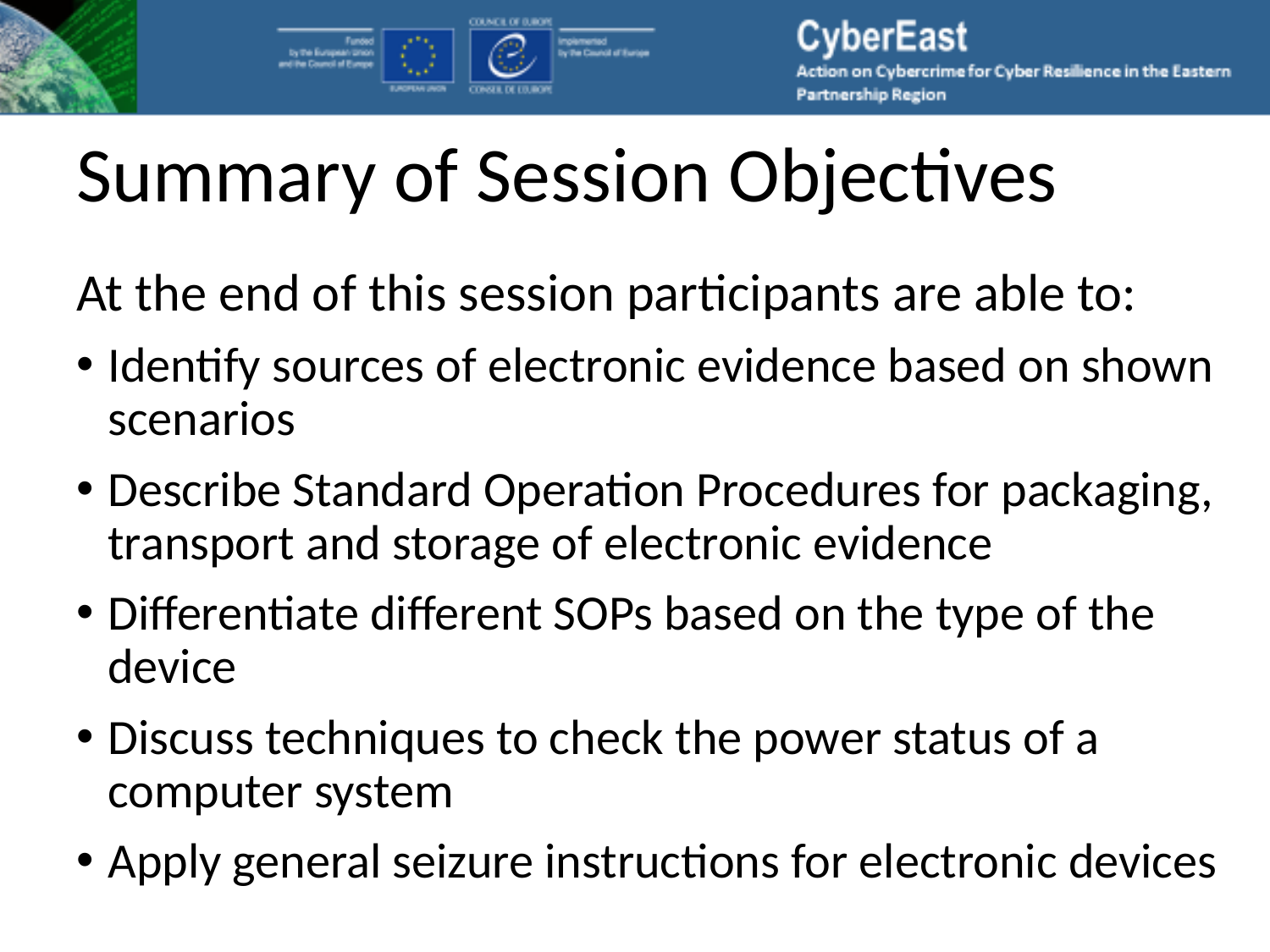

# Summary of Session Objectives
At the end of this session participants are able to:
Identify sources of electronic evidence based on shown scenarios
Describe Standard Operation Procedures for packaging, transport and storage of electronic evidence
Differentiate different SOPs based on the type of the device
Discuss techniques to check the power status of a computer system
Apply general seizure instructions for electronic devices